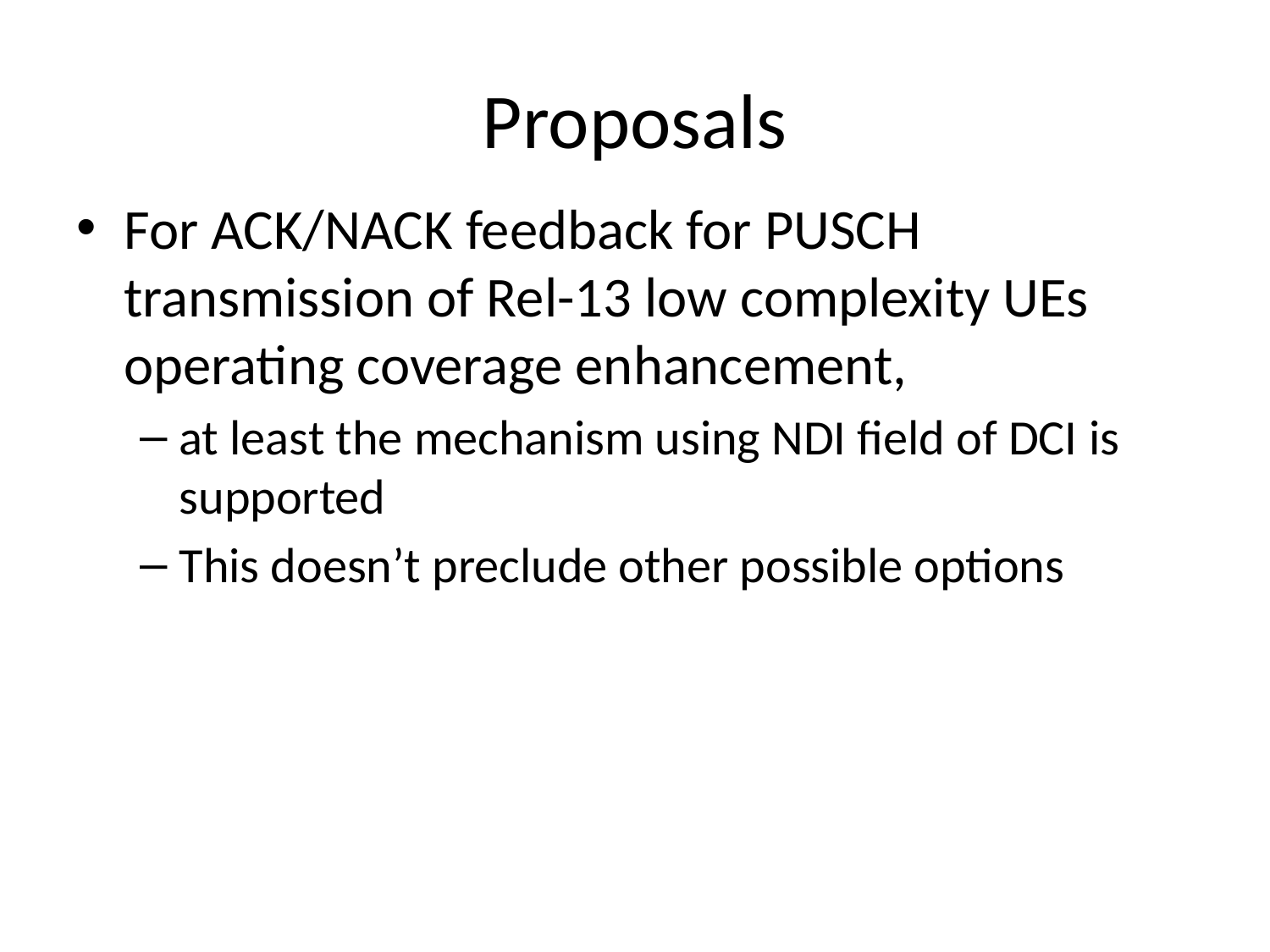

# Proposals
For ACK/NACK feedback for PUSCH transmission of Rel-13 low complexity UEs operating coverage enhancement,
at least the mechanism using NDI field of DCI is supported
This doesn’t preclude other possible options